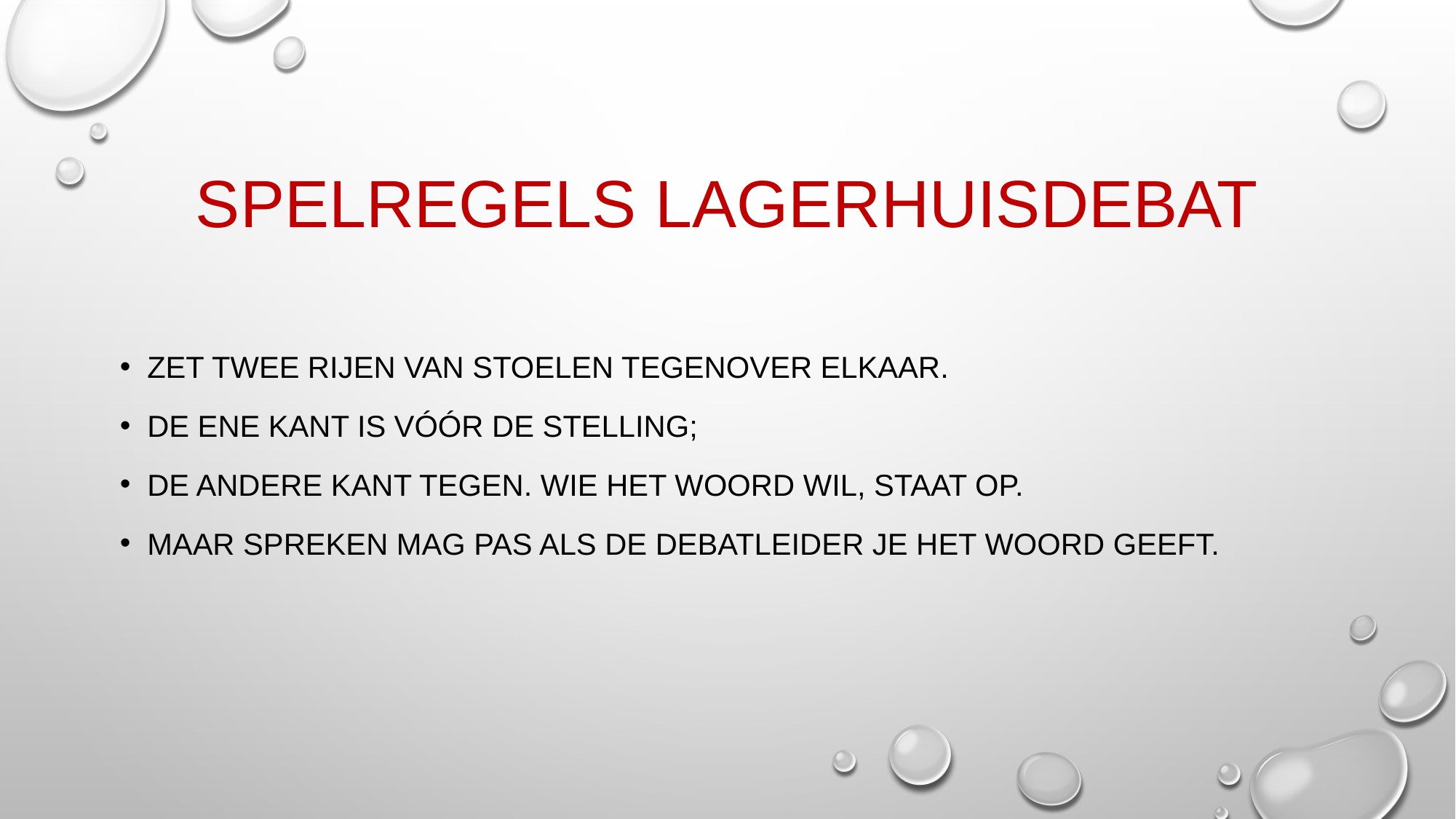

Spelregels lagerhuisdebat

Zet twee rijen van stoelen tegenover elkaar.
De ene kant is vóór de stelling;
de andere kant tegen. Wie het woord wil, staat op.
Maar spreken mag pas als de debatleider je het woord geeft.